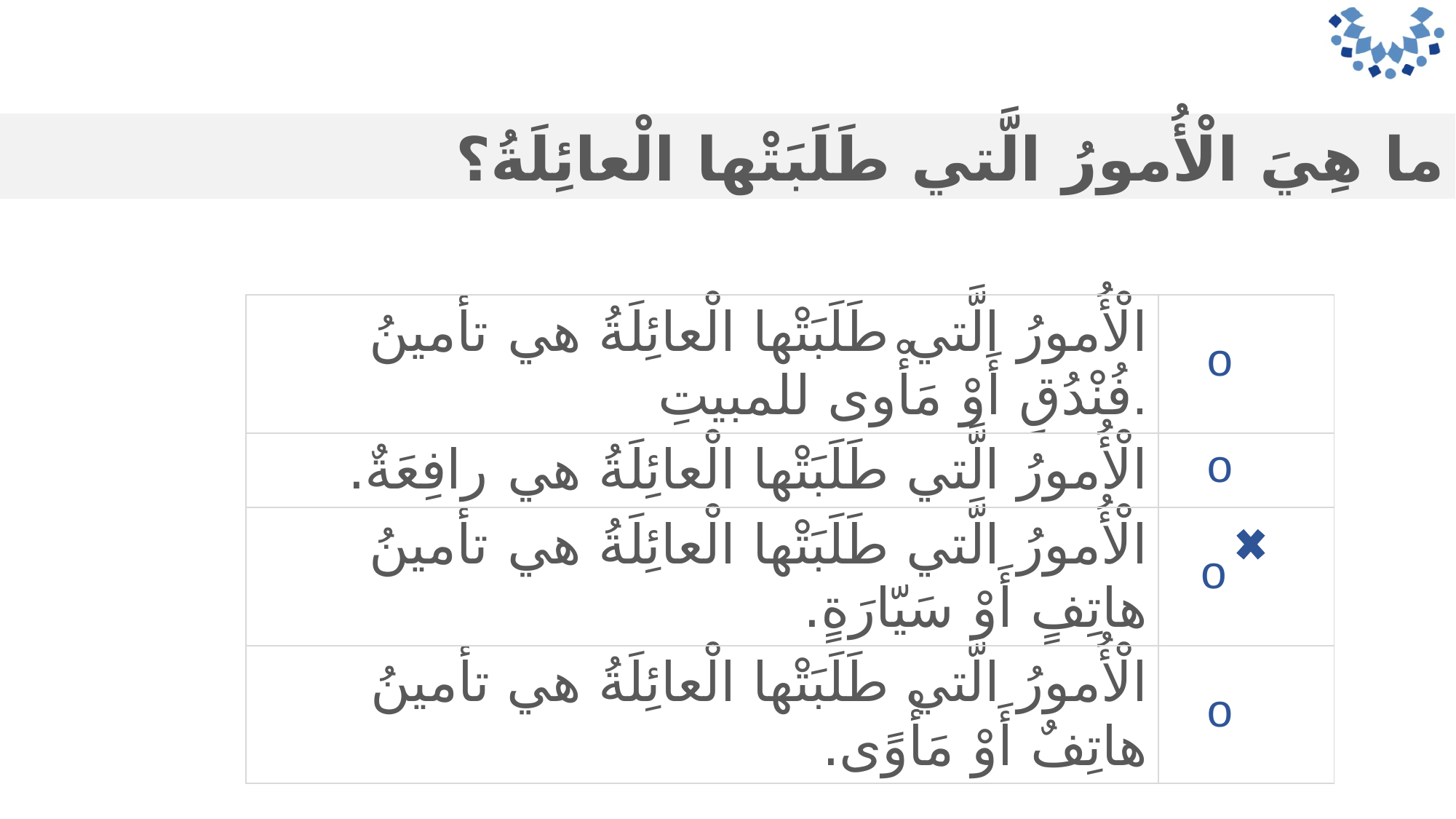

ما هِيَ الْأُمورُ الَّتي طَلَبَتْها الْعائِلَةُ؟
| الْأُمورُ الَّتي طَلَبَتْها الْعائِلَةُ هي تأمينُ فُنْدُقٍ أَوْ مَأْوى للمبيتِ. |  |
| --- | --- |
| الْأُمورُ الَّتي طَلَبَتْها الْعائِلَةُ هي رافِعَةٌ. |  |
| الْأُمورُ الَّتي طَلَبَتْها الْعائِلَةُ هي تأمينُ هاتِفٍ أَوْ سَيّارَةٍ. |  |
| الْأُمورُ الَّتي طَلَبَتْها الْعائِلَةُ هي تأمينُ هاتِفٌ أَوْ مَأْوًى. |  |